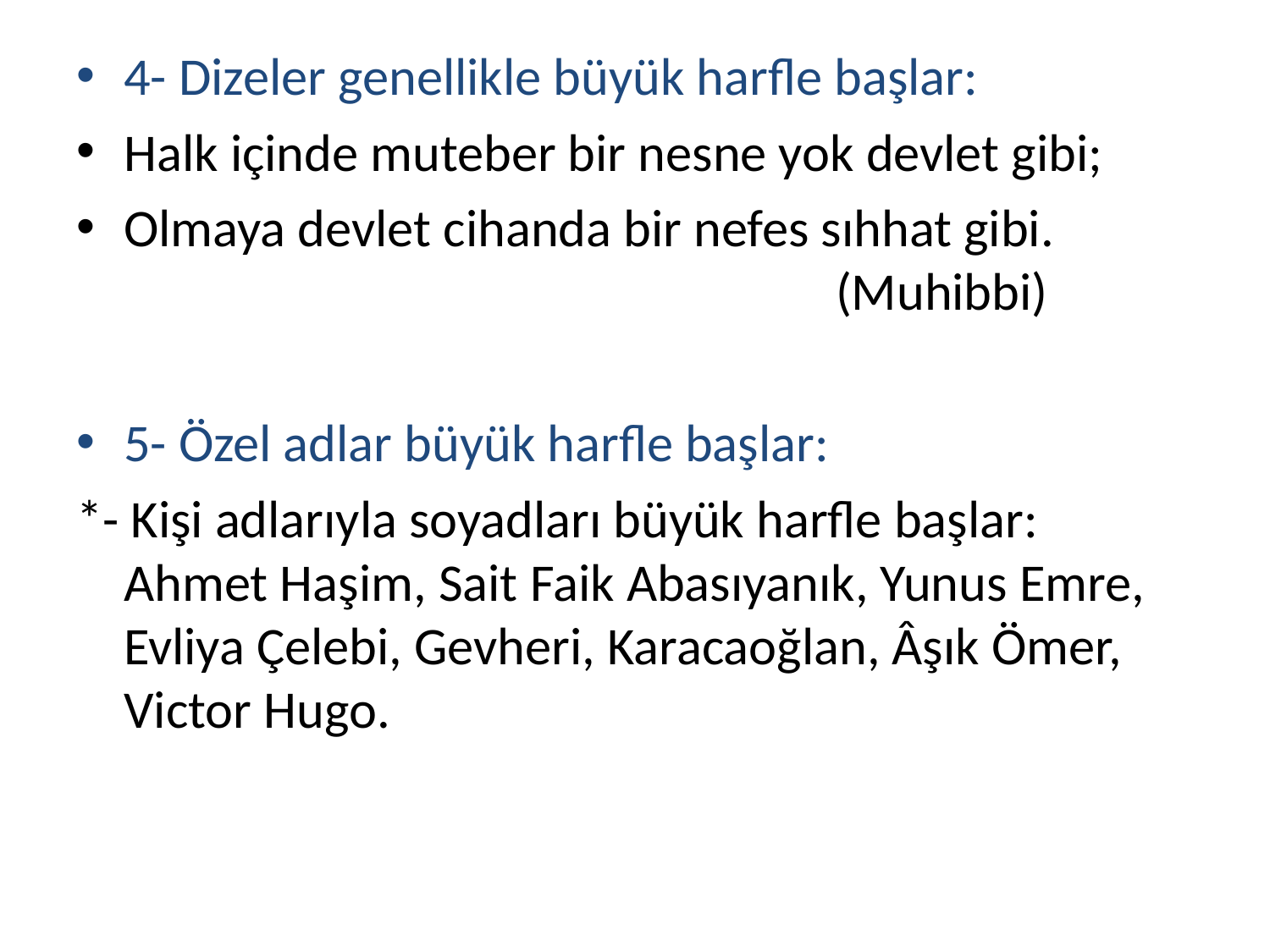

4- Dizeler genellikle büyük harfle başlar:
Halk içinde muteber bir nesne yok devlet gibi;
Olmaya devlet cihanda bir nefes sıhhat gibi.                                                            (Muhibbi)

5- Özel adlar büyük harfle başlar:
*- Kişi adlarıyla soyadları büyük harfle başlar:  Ahmet Haşim, Sait Faik Abasıyanık, Yunus Emre, Evliya Çelebi, Gevheri, Karacaoğlan, Âşık Ömer, Victor Hugo.